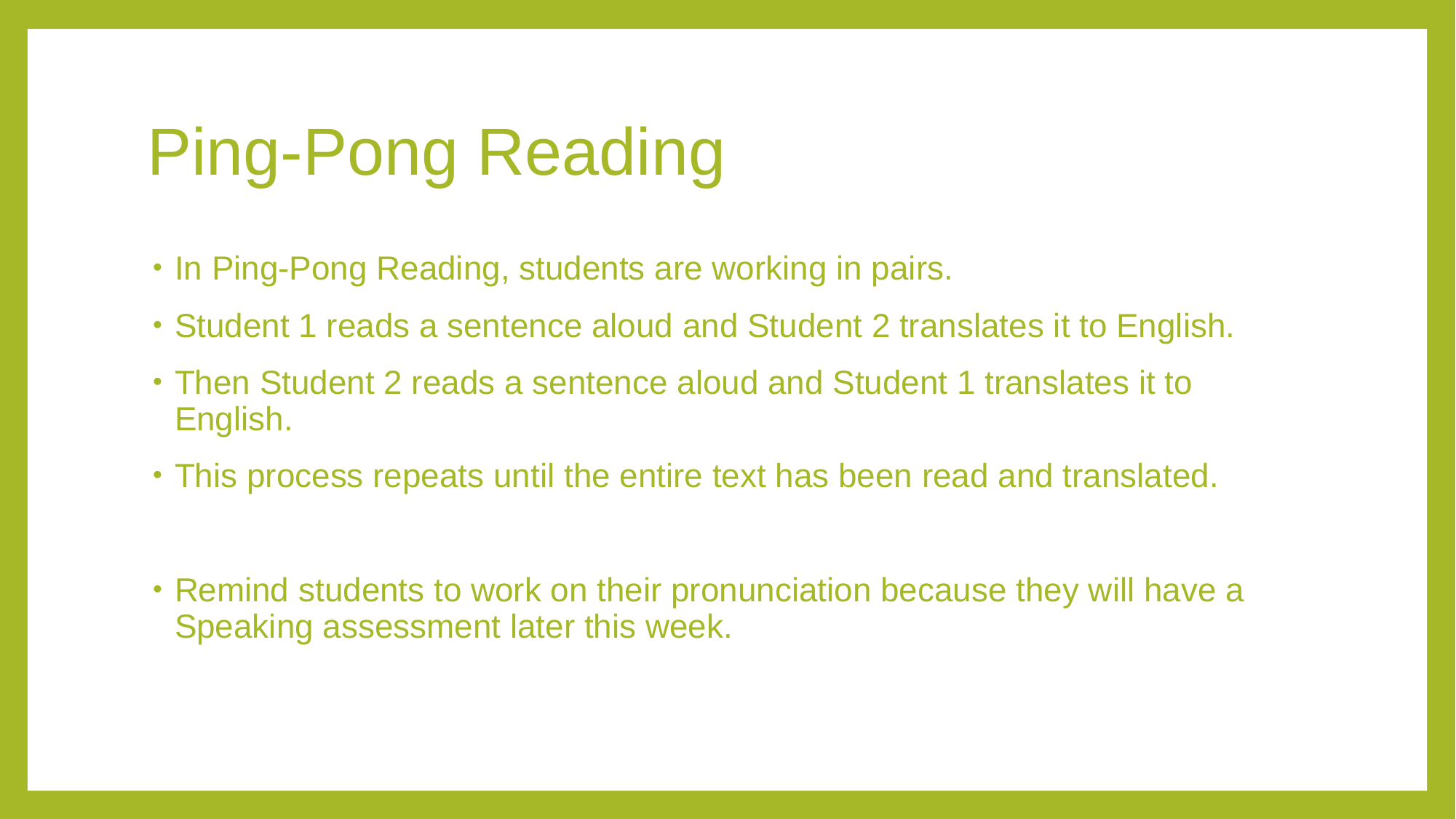

# Ping-Pong Reading
In Ping-Pong Reading, students are working in pairs.
Student 1 reads a sentence aloud and Student 2 translates it to English.
Then Student 2 reads a sentence aloud and Student 1 translates it to English.
This process repeats until the entire text has been read and translated.

Remind students to work on their pronunciation because they will have a Speaking assessment later this week.